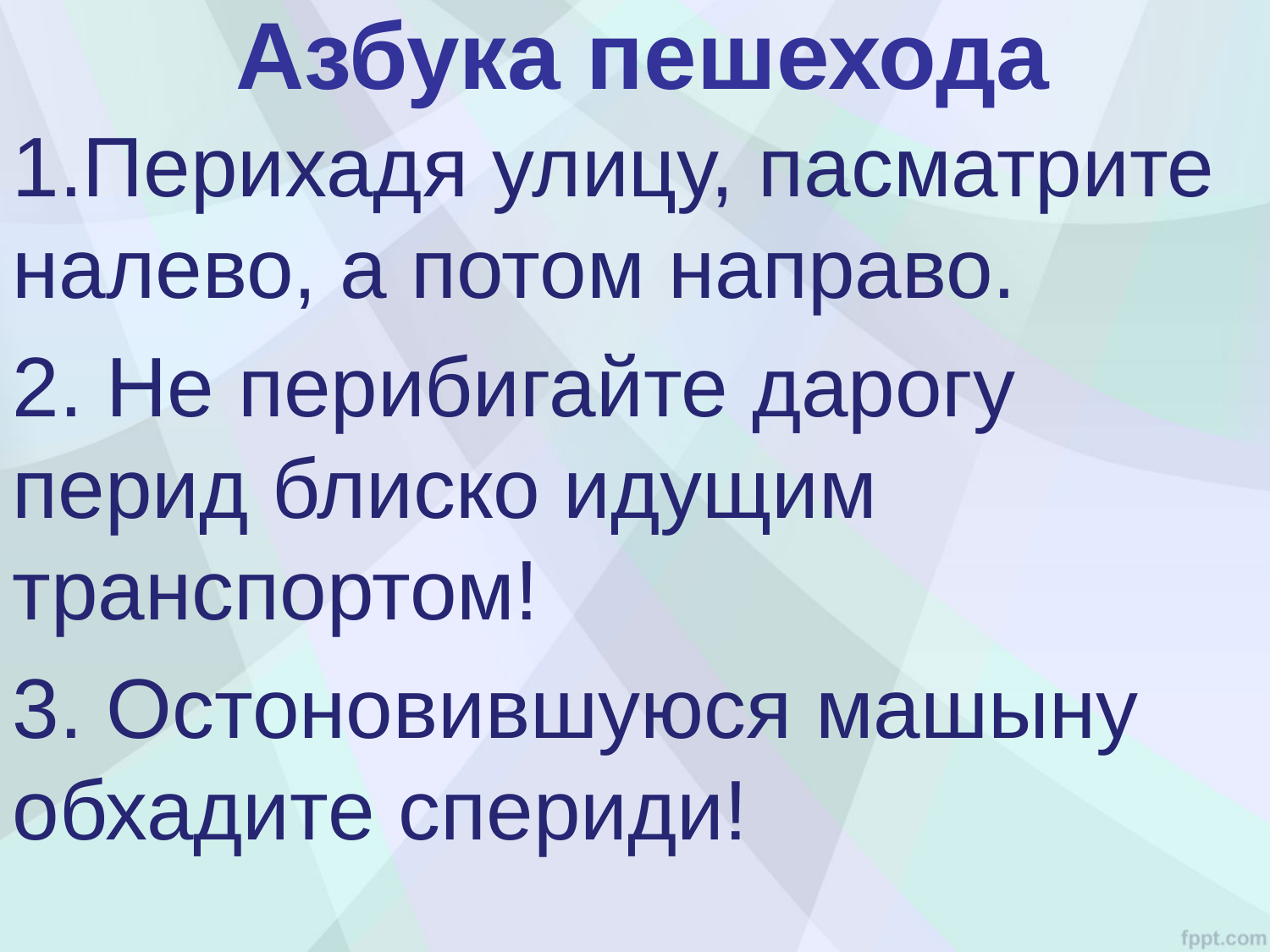

# Азбука пешехода
1.Перихадя улицу, пасматрите налево, а потом направо.
2. Не перибигайте дарогу перид блиско идущим транспортом!
3. Остоновившуюся машыну обхадите спериди!